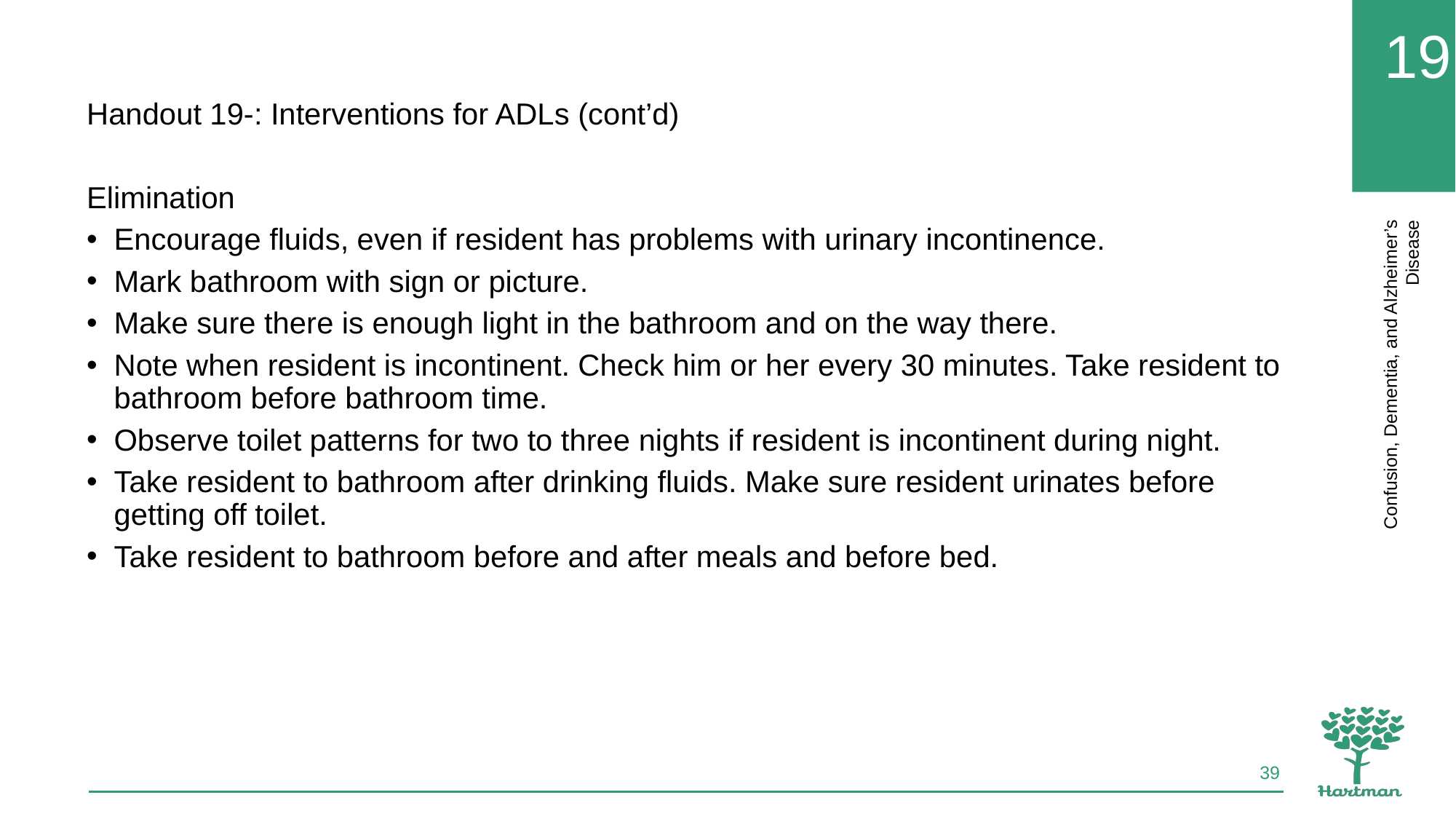

Handout 19-: Interventions for ADLs (cont’d)

Elimination
Encourage fluids, even if resident has problems with urinary incontinence.
Mark bathroom with sign or picture.
Make sure there is enough light in the bathroom and on the way there.
Note when resident is incontinent. Check him or her every 30 minutes. Take resident to bathroom before bathroom time.
Observe toilet patterns for two to three nights if resident is incontinent during night.
Take resident to bathroom after drinking fluids. Make sure resident urinates before getting off toilet.
Take resident to bathroom before and after meals and before bed.

39